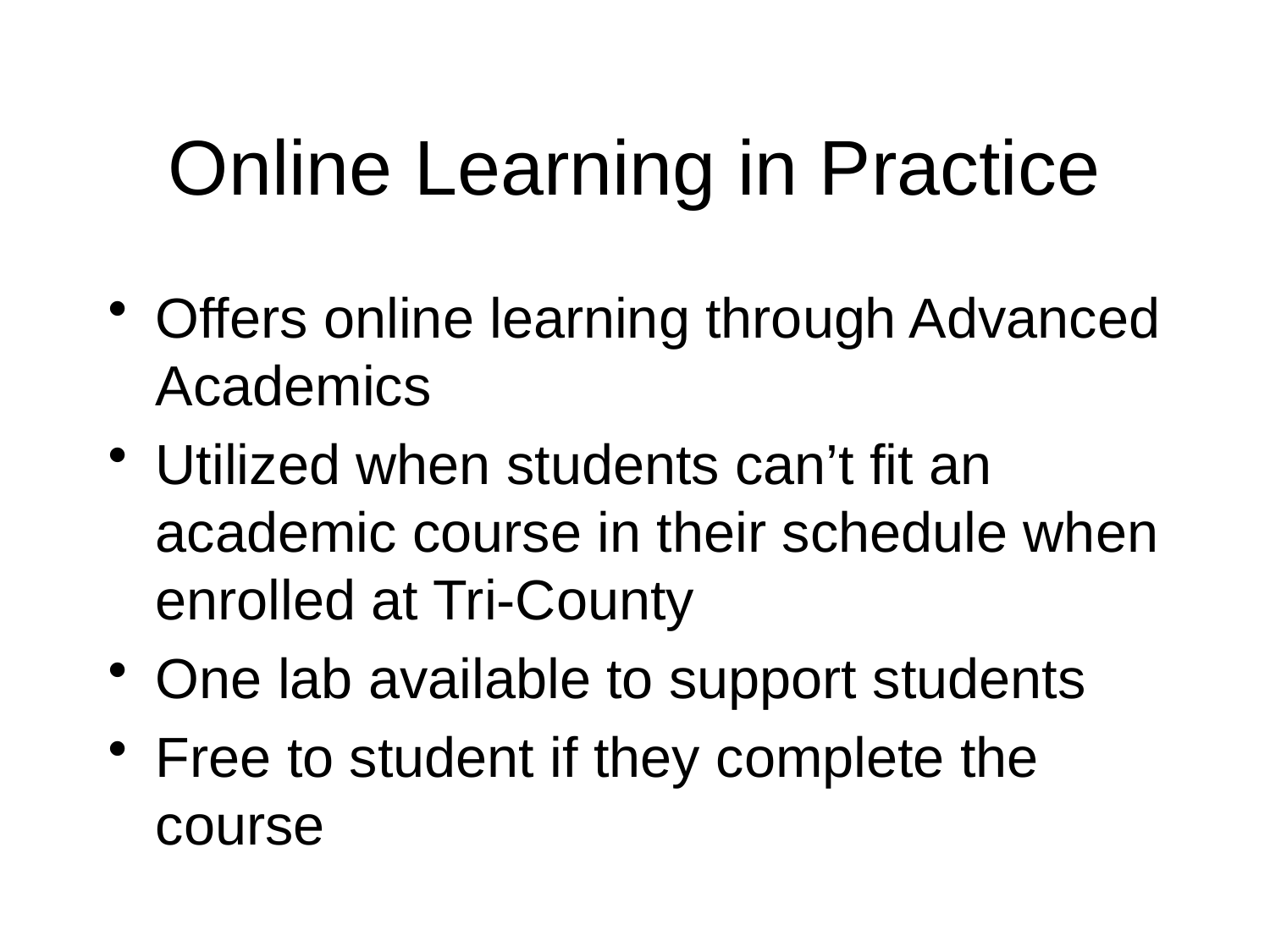

# Online Learning in Practice
Offers online learning through Advanced Academics
Utilized when students can’t fit an academic course in their schedule when enrolled at Tri-County
One lab available to support students
Free to student if they complete the course